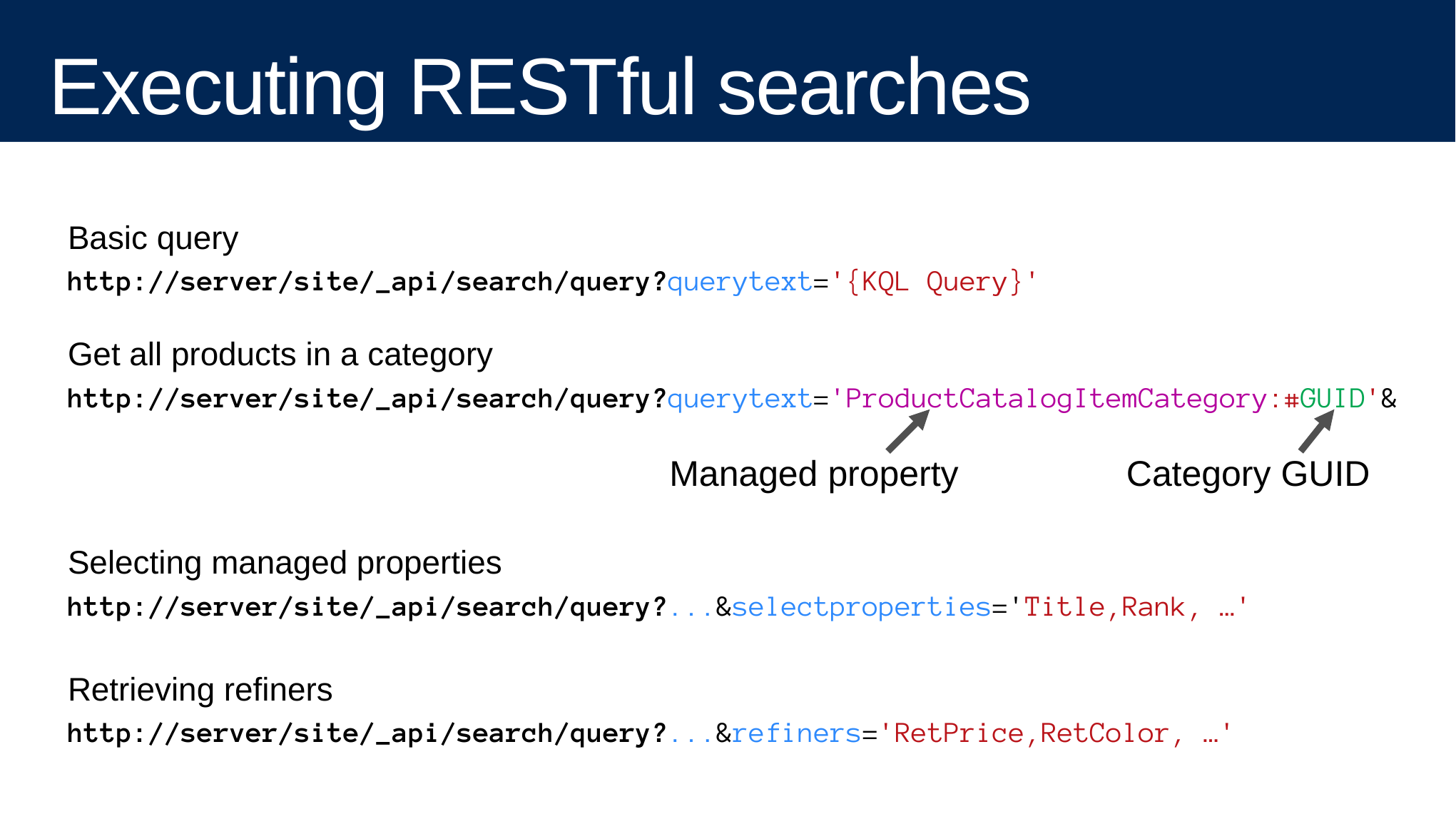

# Executing RESTful searches
Basic query
http://server/site/_api/search/query?querytext='{KQL Query}'

Get all products in a category
http://server/site/_api/search/query?querytext='ProductCatalogItemCategory:#GUID'&

Selecting managed properties
http://server/site/_api/search/query?...&selectproperties='Title,Rank, …'

Retrieving refiners
http://server/site/_api/search/query?...&refiners='RetPrice,RetColor, …'
Managed property
Category GUID